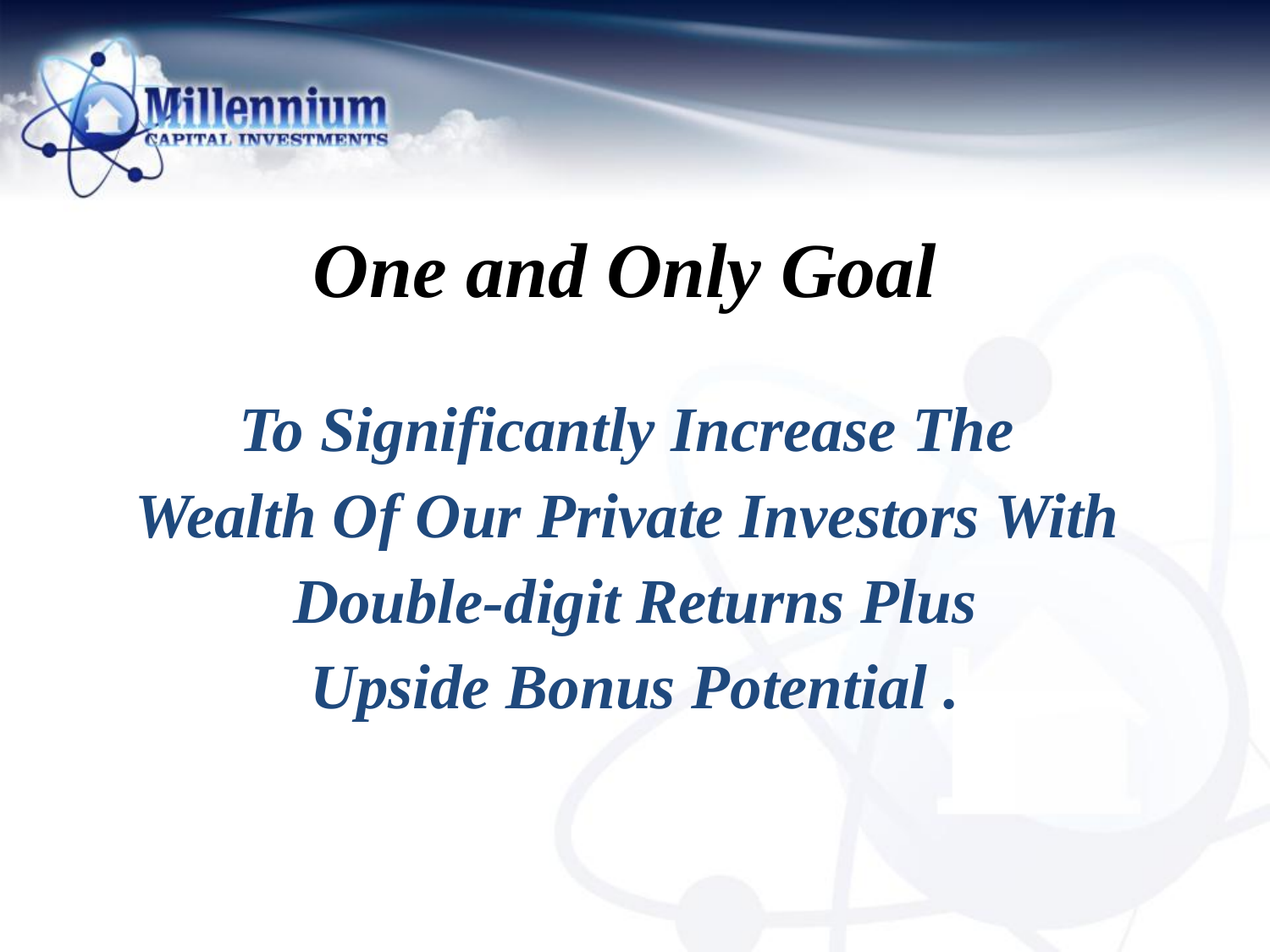

# One and Only Goal
To Significantly Increase The
Wealth Of Our Private Investors With
 Double-digit Returns Plus
Upside Bonus Potential .